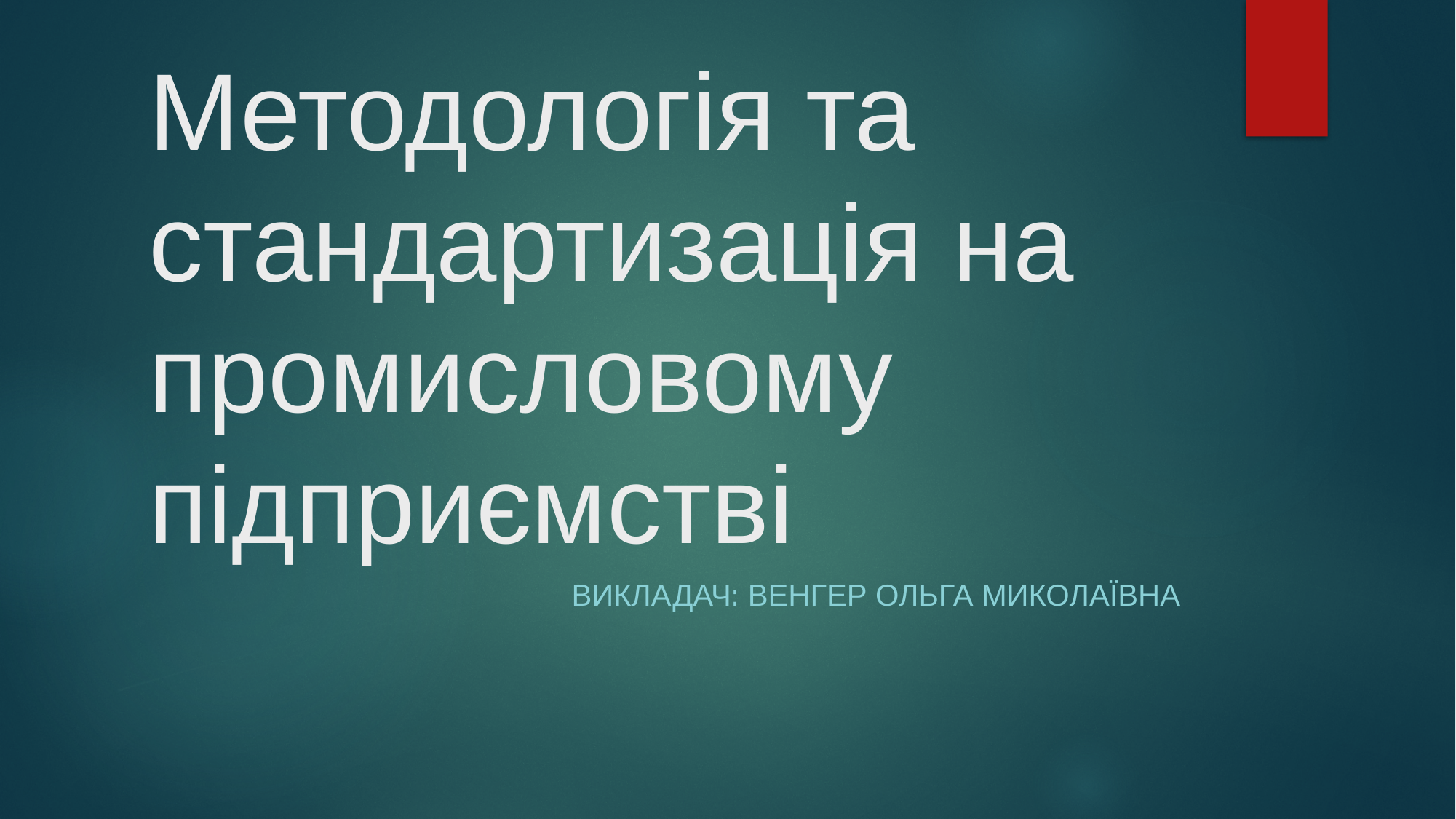

# Методологія та стандартизація на промисловому підприємстві
Викладач: венгер ольга миколаївна